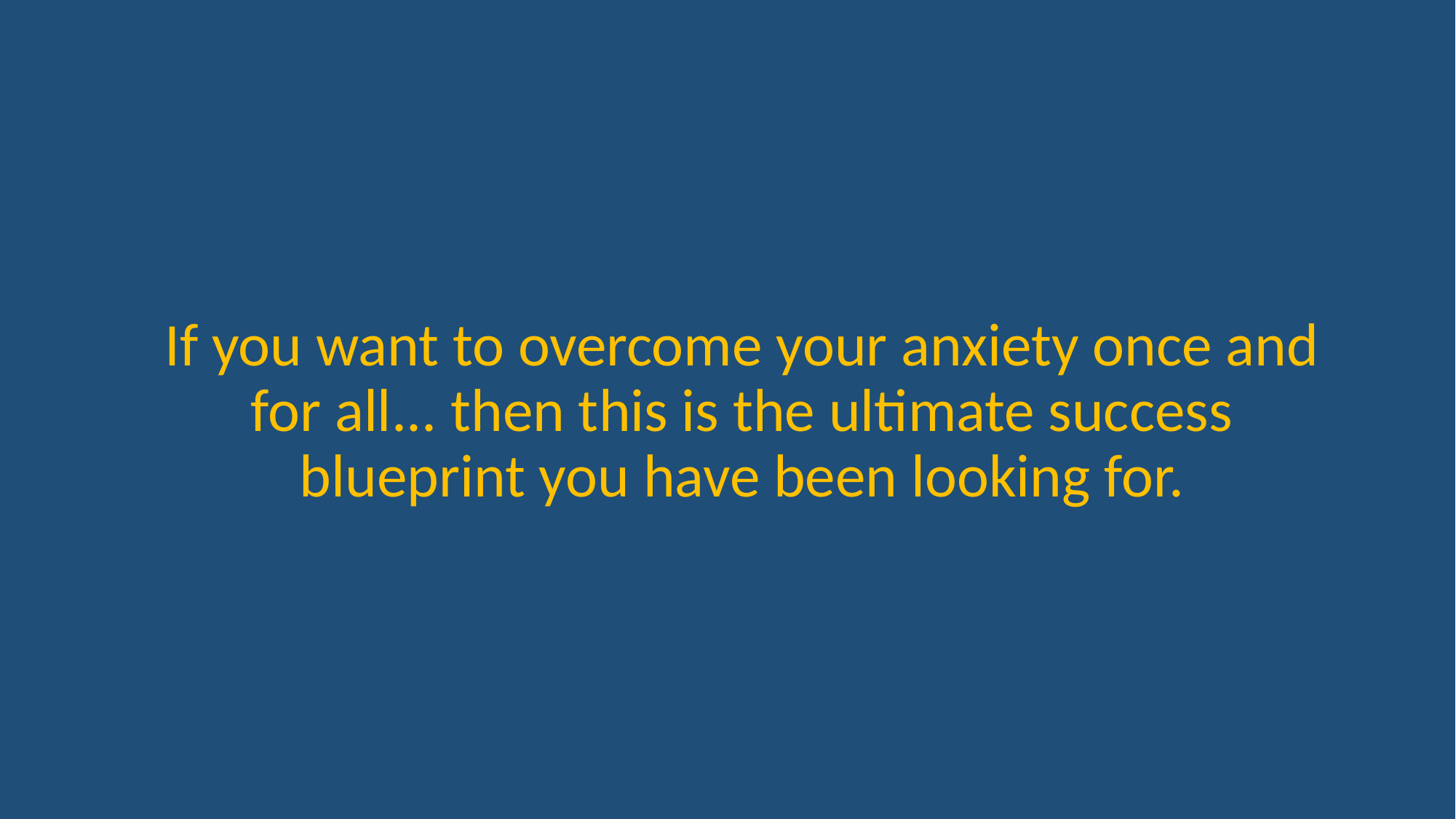

If you want to overcome your anxiety once and for all... then this is the ultimate success blueprint you have been looking for.